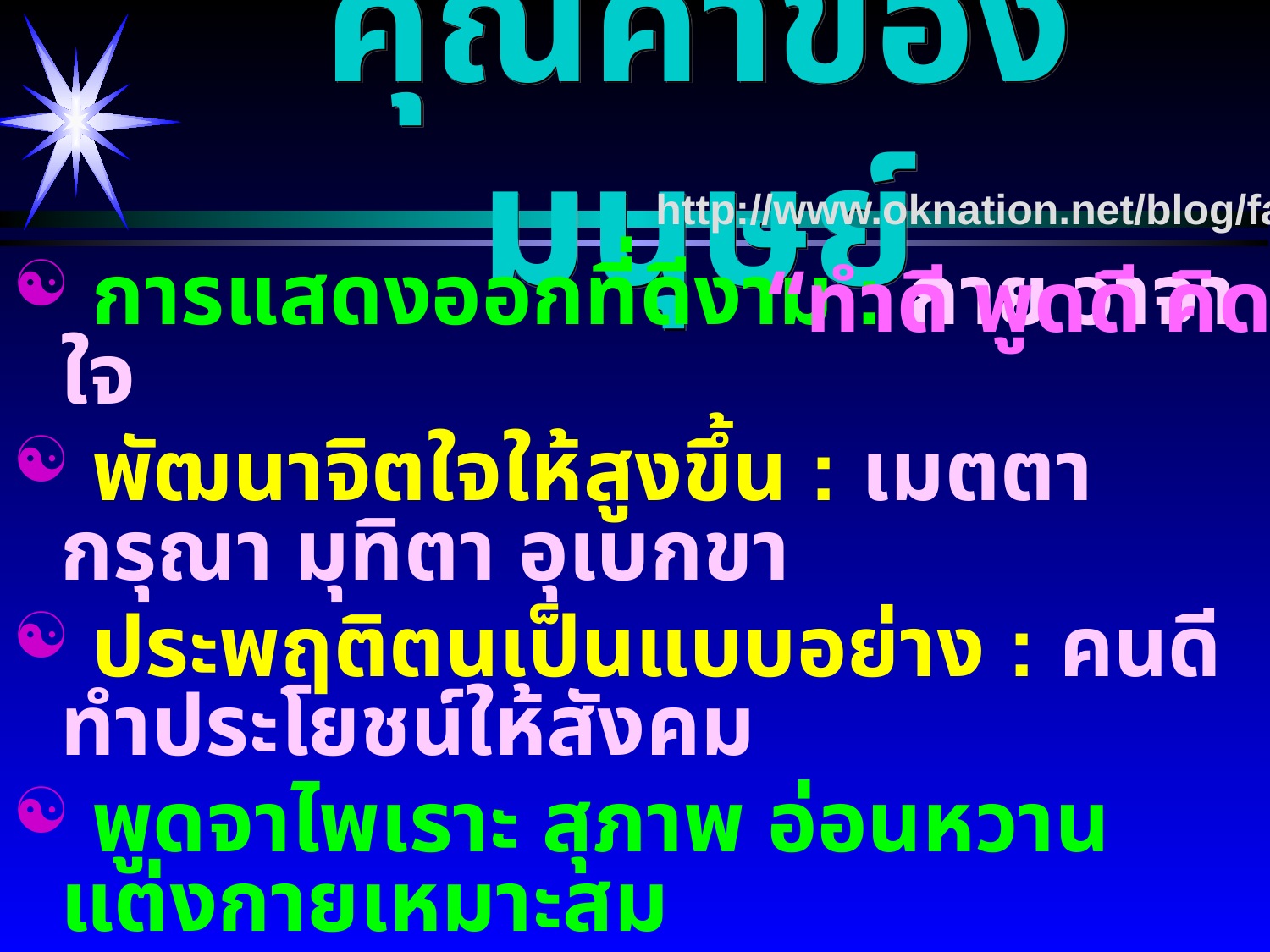

# คุณค่าของมนุษย์
 http://www.oknation.net/blog/fanony
“ทำดี พูดดี คิดดี”
 การแสดงออกที่ดีงาม : กาย วาจา ใจ
 พัฒนาจิตใจให้สูงขึ้น : เมตตา กรุณา มุทิตา อุเบกขา
 ประพฤติตนเป็นแบบอย่าง : คนดี ทำประโยชน์ให้สังคม
 พูดจาไพเราะ สุภาพ อ่อนหวาน แต่งกายเหมาะสม
 จิตใจอ่อนโยน เมตตา กรุณา เสียสละเพื่อส่วนรวม
 ไม่เห็นแก่ตัว ไม่กร้าวร้าว ไม่เอาเปรียบผู้อื่น
 ปลูกฝังสิ่งดีงามให้กับเด็ก(คนรุ่นหลัง) เพื่อให้เป็น“คนดี”